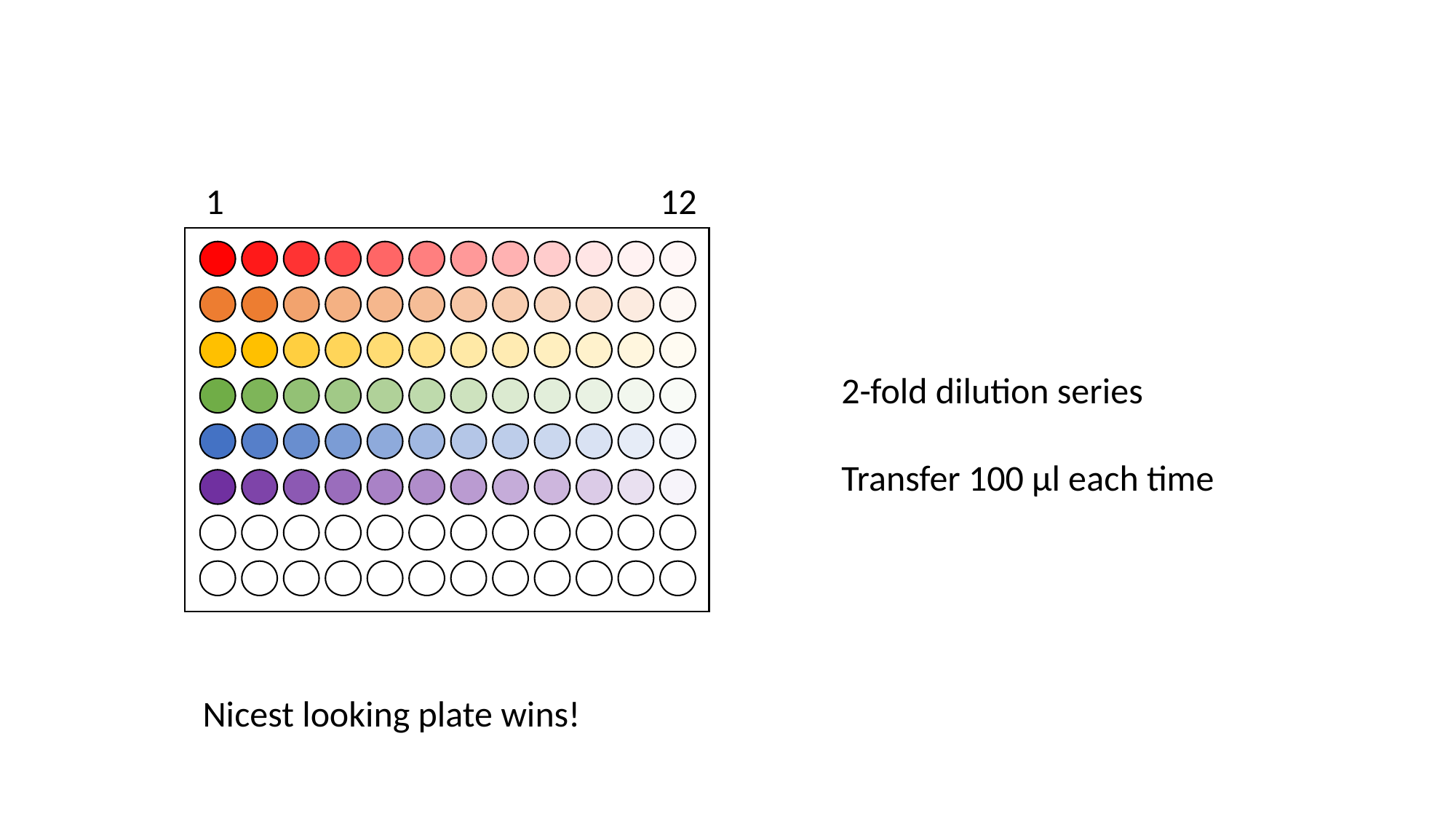

12
1

2-fold dilution series

Transfer 100 µl each time
Nicest looking plate wins!